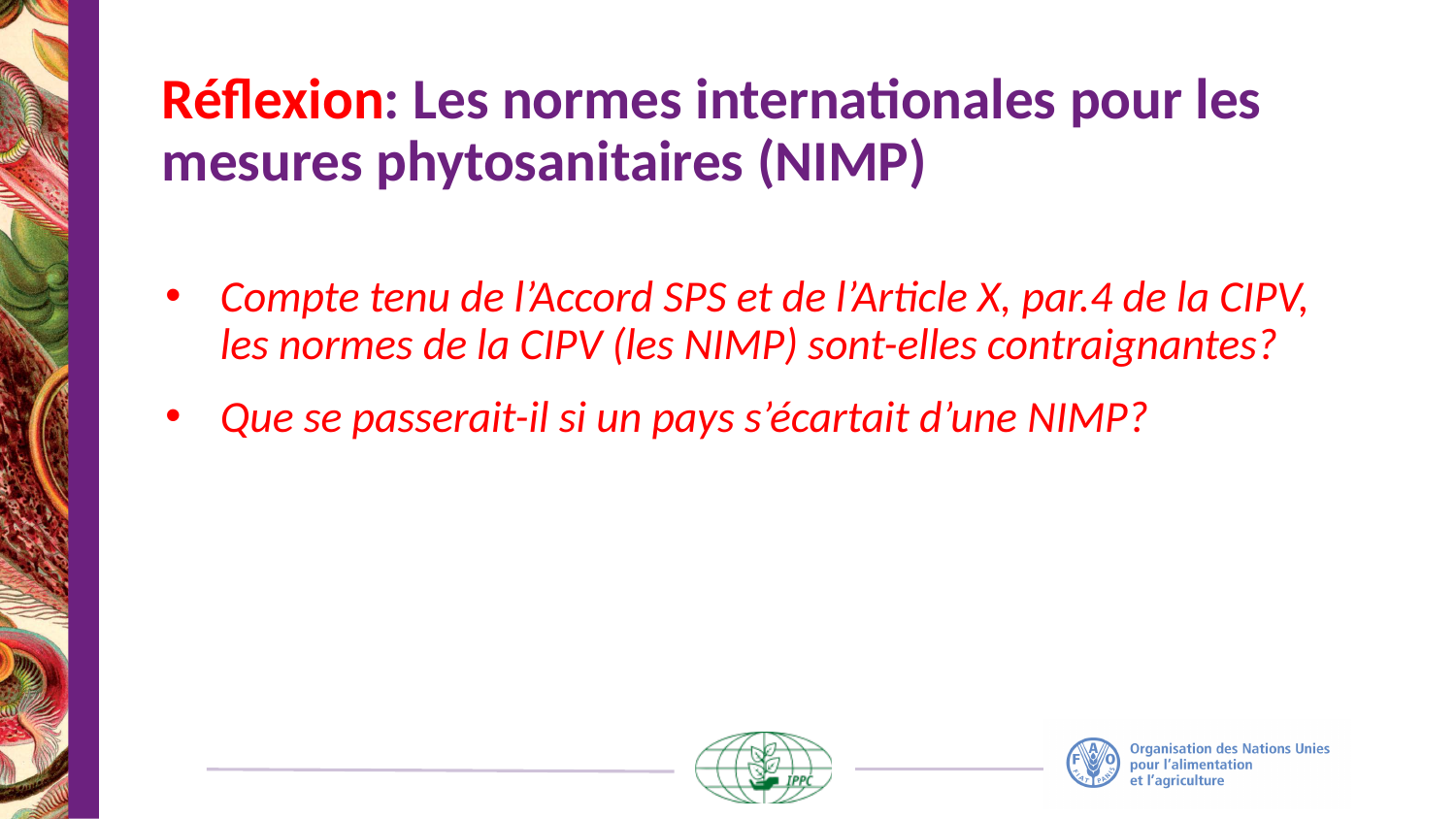

# Réflexion: Les normes internationales pour les mesures phytosanitaires (NIMP)
Compte tenu de l’Accord SPS et de l’Article X, par.4 de la CIPV, les normes de la CIPV (les NIMP) sont-elles contraignantes?
Que se passerait-il si un pays s’écartait d’une NIMP?